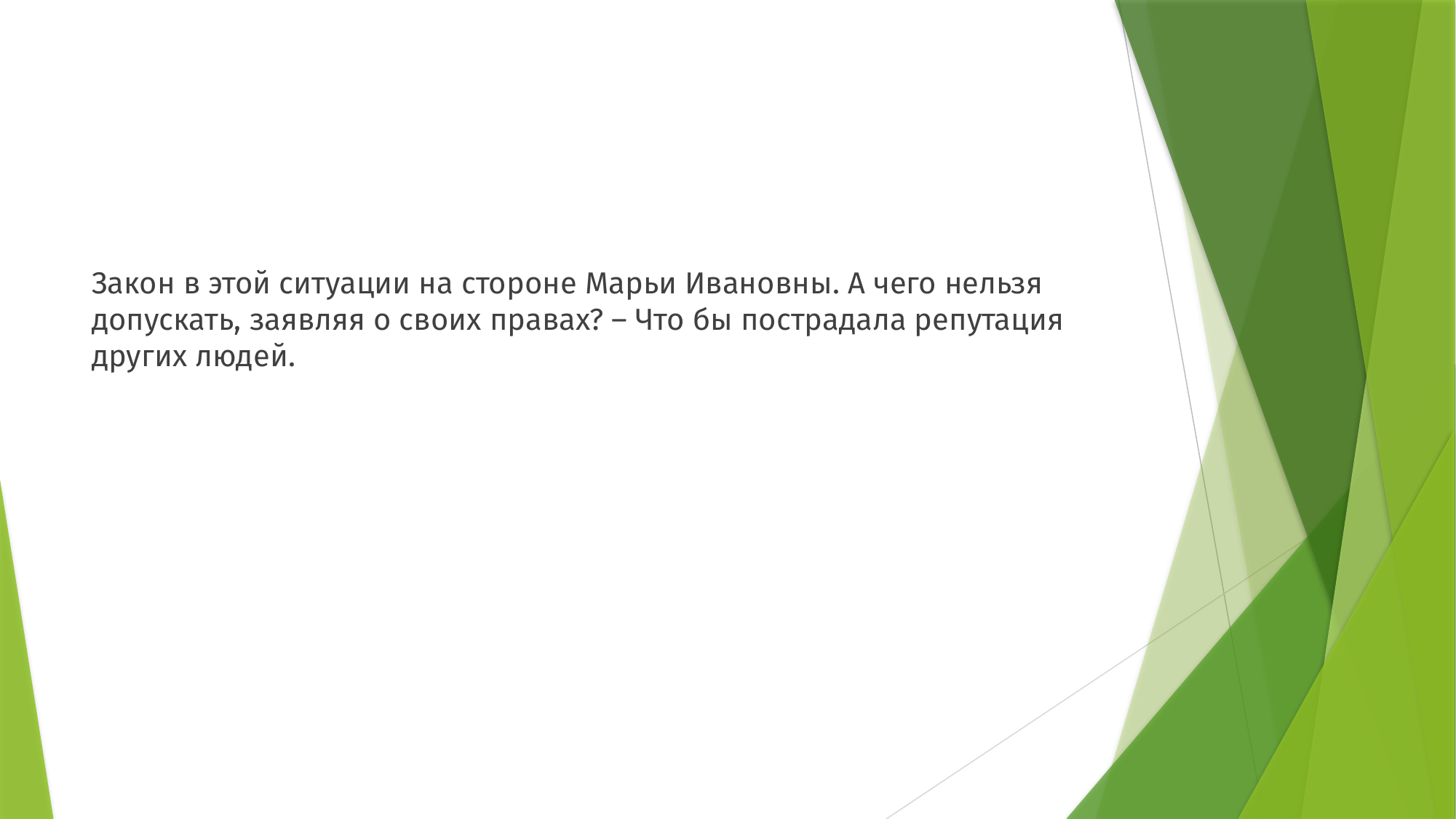

#
Закон в этой ситуации на стороне Марьи Ивановны. А чего нельзя допускать, заявляя о своих правах? – Что бы пострадала репутация других людей.